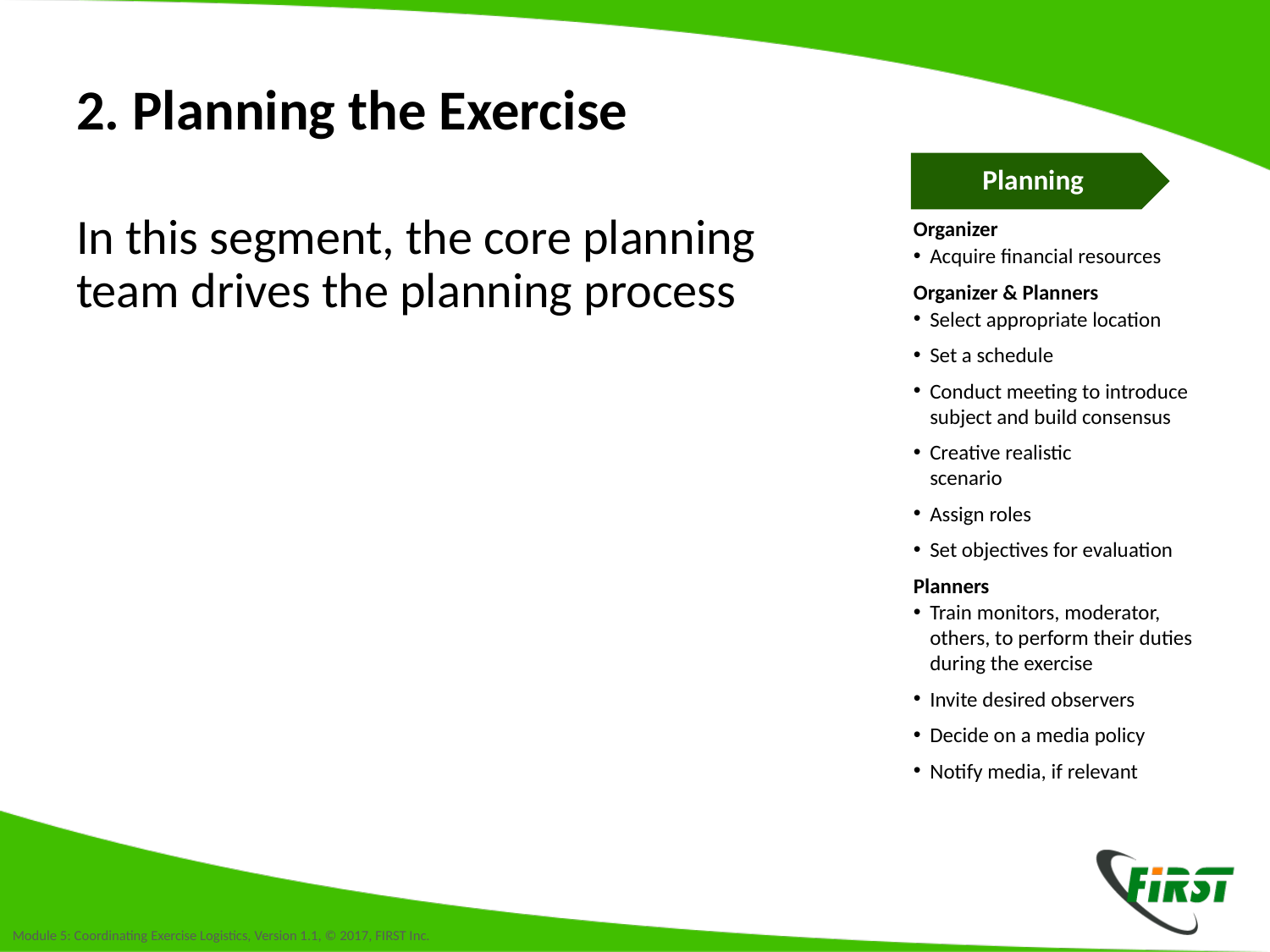

# 2. Planning the Exercise
Planning
Organizer
Acquire financial resources
Organizer & Planners
Select appropriate location
Set a schedule
Conduct meeting to introduce subject and build consensus
Creative realistic
scenario
Assign roles
Set objectives for evaluation
Planners
Train monitors, moderator, others, to perform their duties during the exercise
Invite desired observers
Decide on a media policy
Notify media, if relevant
In this segment, the core planning
team drives the planning process